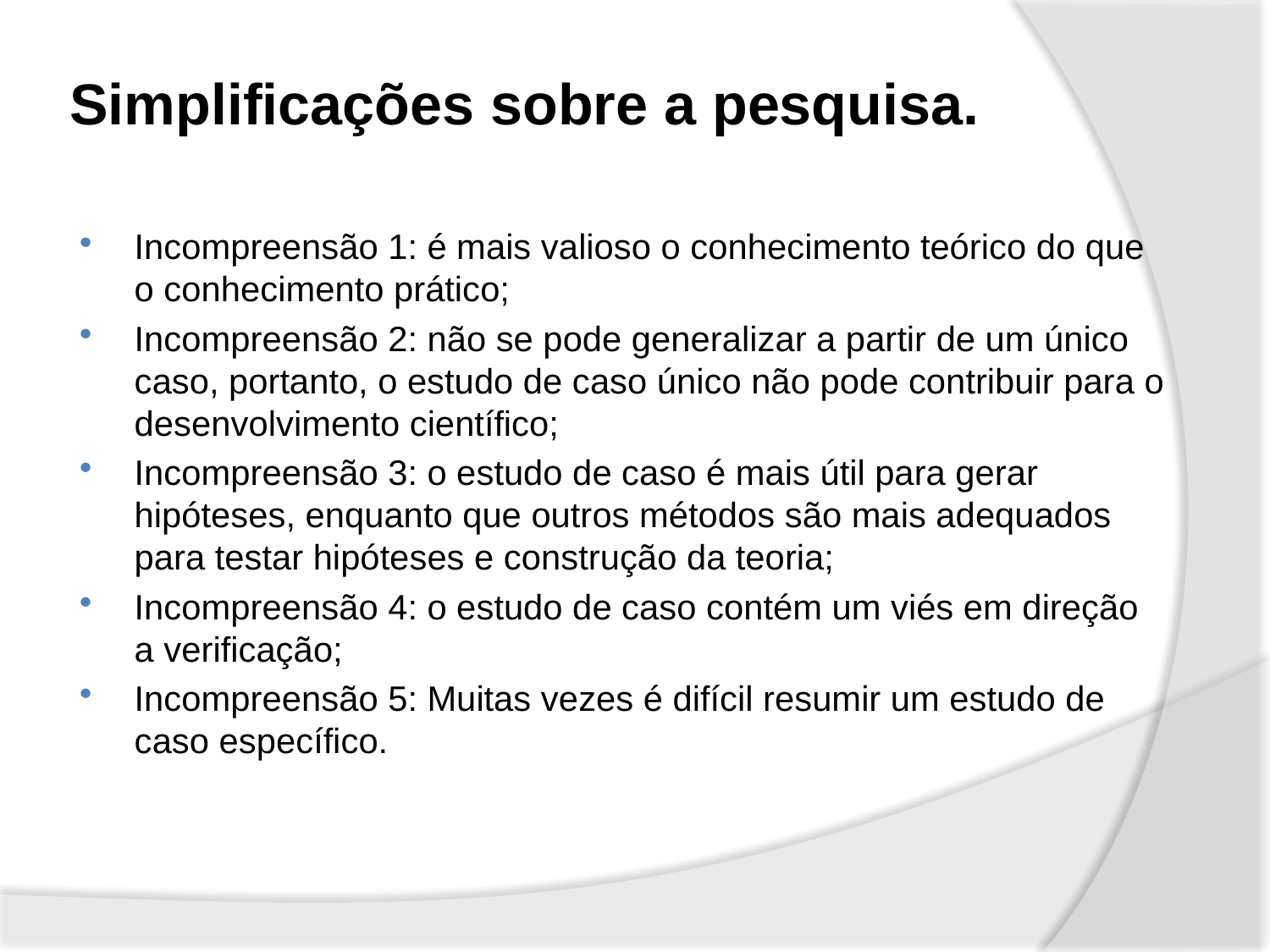

# Simplificações sobre a pesquisa.
Incompreensão 1: é mais valioso o conhecimento teórico do que o conhecimento prático;
Incompreensão 2: não se pode generalizar a partir de um único caso, portanto, o estudo de caso único não pode contribuir para o desenvolvimento científico;
Incompreensão 3: o estudo de caso é mais útil para gerar hipóteses, enquanto que outros métodos são mais adequados para testar hipóteses e construção da teoria;
Incompreensão 4: o estudo de caso contém um viés em direção a verificação;
Incompreensão 5: Muitas vezes é difícil resumir um estudo de caso específico.